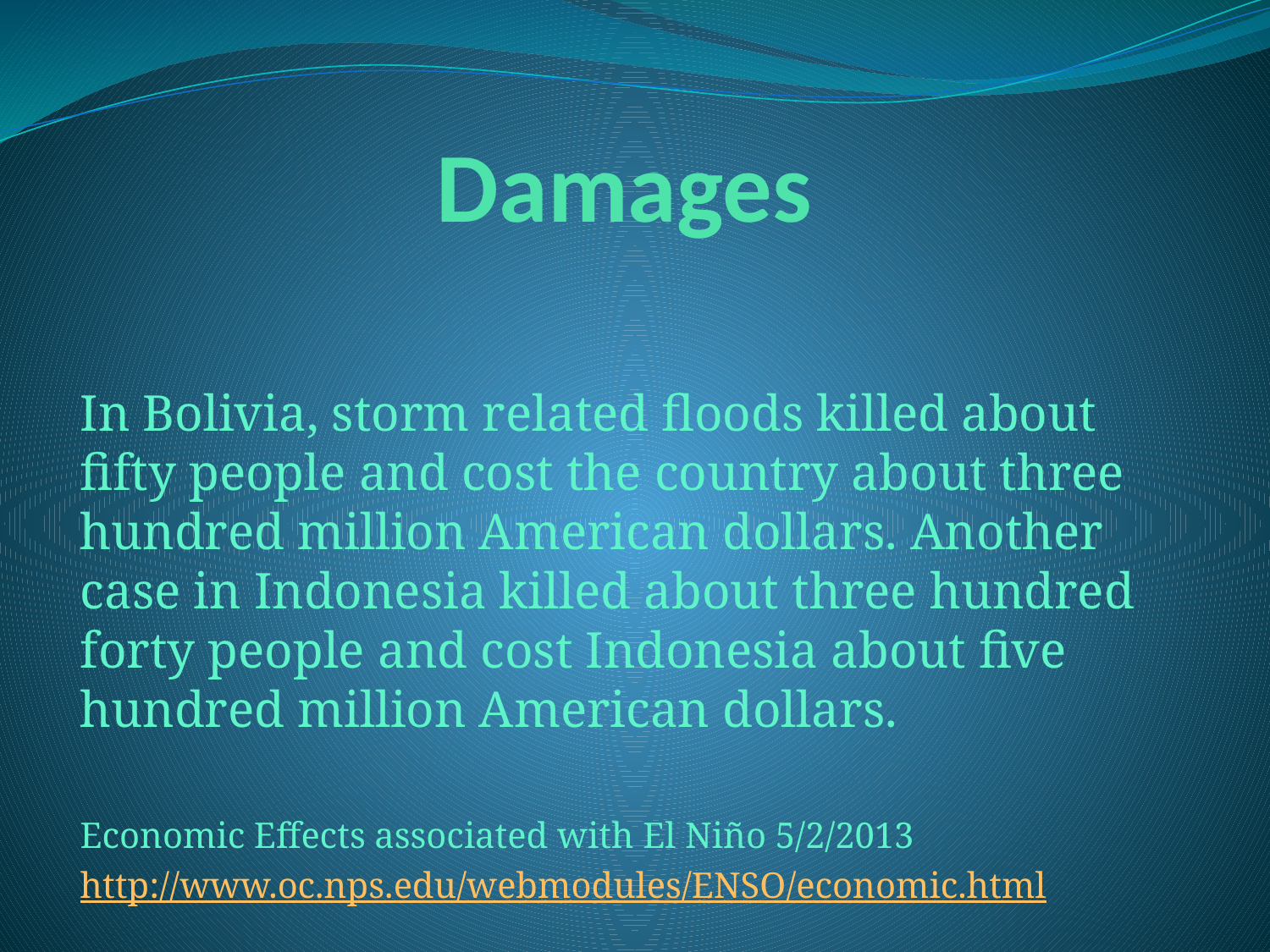

# Damages
In Bolivia, storm related floods killed about fifty people and cost the country about three hundred million American dollars. Another case in Indonesia killed about three hundred forty people and cost Indonesia about five hundred million American dollars.

Economic Effects associated with El Niño 5/2/2013
http://www.oc.nps.edu/webmodules/ENSO/economic.html